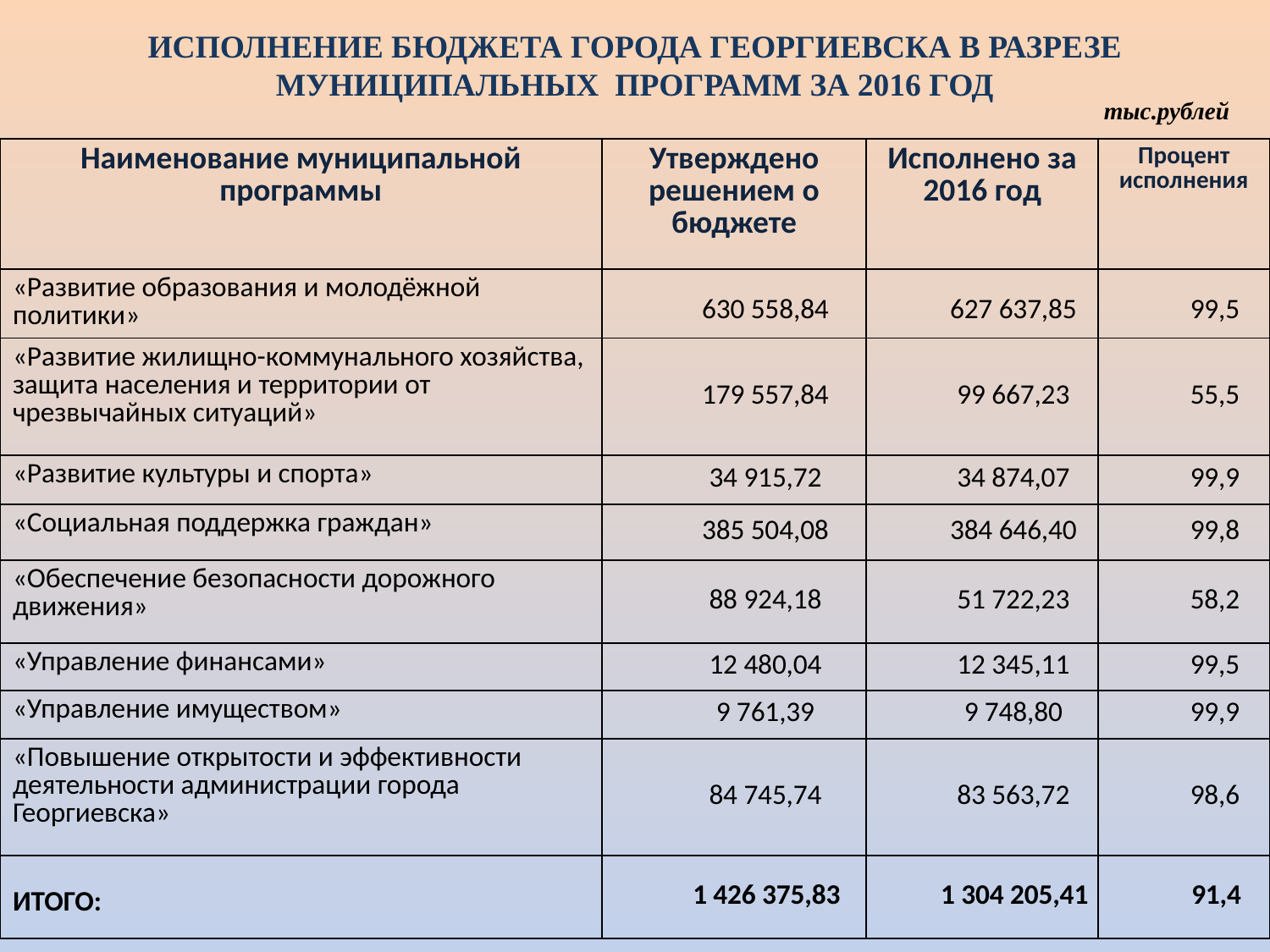

ИСПОЛНЕНИЕ БЮДЖЕТА ГОРОДА ГЕОРГИЕВСКА В РАЗРЕЗЕ МУНИЦИПАЛЬНЫХ  ПРОГРАММ ЗА 2016 ГОД
тыс.рублей
| Наименование муниципальной программы | Утверждено решением о бюджете | Исполнено за 2016 год | Процент исполнения |
| --- | --- | --- | --- |
| «Развитие образования и молодёжной политики» | 630 558,84 | 627 637,85 | 99,5 |
| «Развитие жилищно-коммунального хозяйства, защита населения и территории от чрезвычайных ситуаций» | 179 557,84 | 99 667,23 | 55,5 |
| «Развитие культуры и спорта» | 34 915,72 | 34 874,07 | 99,9 |
| «Социальная поддержка граждан» | 385 504,08 | 384 646,40 | 99,8 |
| «Обеспечение безопасности дорожного движения» | 88 924,18 | 51 722,23 | 58,2 |
| «Управление финансами» | 12 480,04 | 12 345,11 | 99,5 |
| «Управление имуществом» | 9 761,39 | 9 748,80 | 99,9 |
| «Повышение открытости и эффективности деятельности администрации города Георгиевска» | 84 745,74 | 83 563,72 | 98,6 |
| ИТОГО: | 1 426 375,83 | 1 304 205,41 | 91,4 |